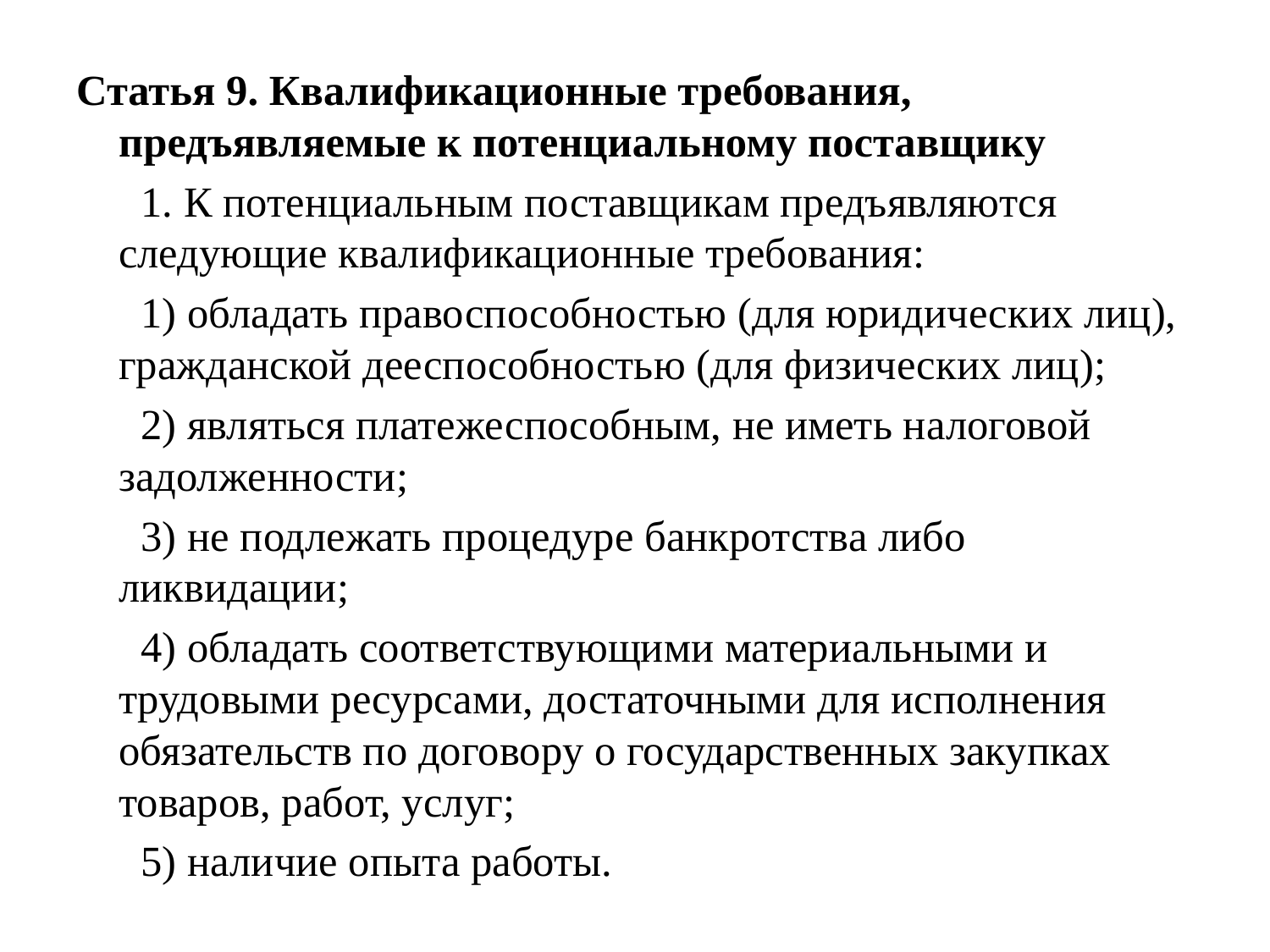

Статья 9. Квалификационные требования, предъявляемые к потенциальному поставщику
      1. К потенциальным поставщикам предъявляются следующие квалификационные требования:
      1) обладать правоспособностью (для юридических лиц), гражданской дееспособностью (для физических лиц);
      2) являться платежеспособным, не иметь налоговой задолженности;
      3) не подлежать процедуре банкротства либо ликвидации;
      4) обладать соответствующими материальными и трудовыми ресурсами, достаточными для исполнения обязательств по договору о государственных закупках товаров, работ, услуг;
      5) наличие опыта работы.